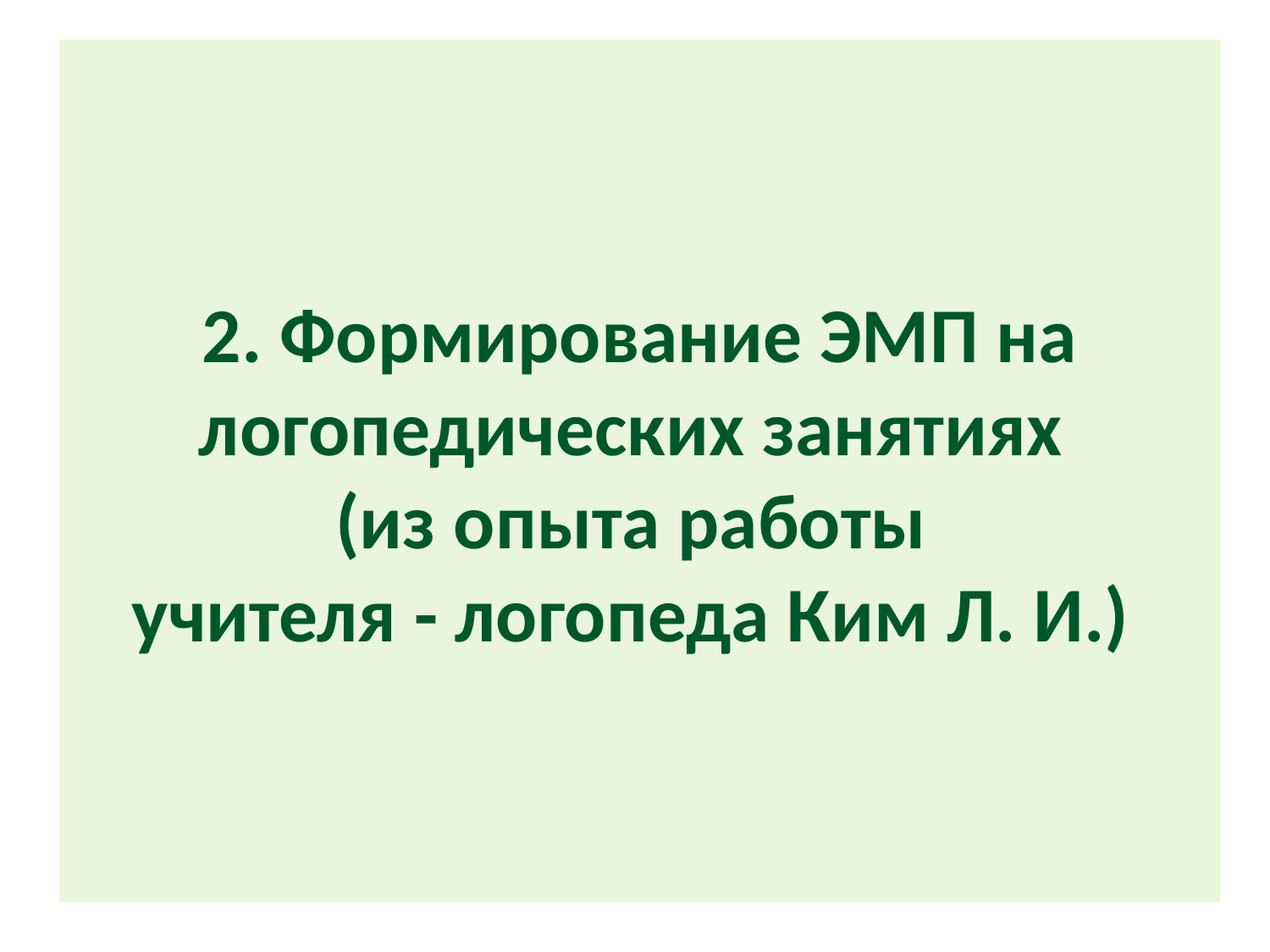

# 2. Формирование ЭМП на логопедических занятиях (из опыта работы учителя - логопеда Ким Л. И.)